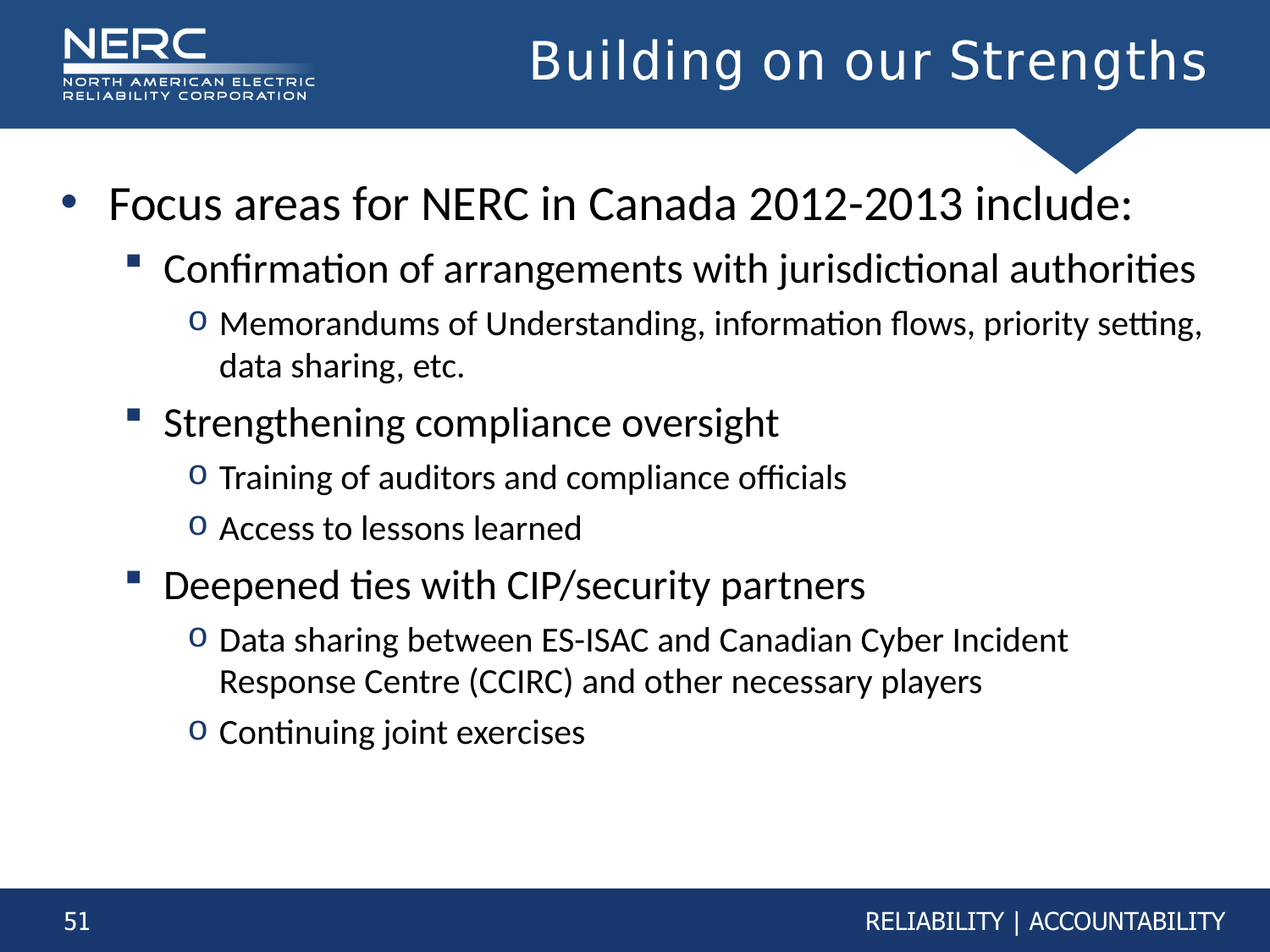

# Building on our Strengths
Focus areas for NERC in Canada 2012-2013 include:
Confirmation of arrangements with jurisdictional authorities
Memorandums of Understanding, information flows, priority setting, data sharing, etc.
Strengthening compliance oversight
Training of auditors and compliance officials
Access to lessons learned
Deepened ties with CIP/security partners
Data sharing between ES-ISAC and Canadian Cyber Incident Response Centre (CCIRC) and other necessary players
Continuing joint exercises